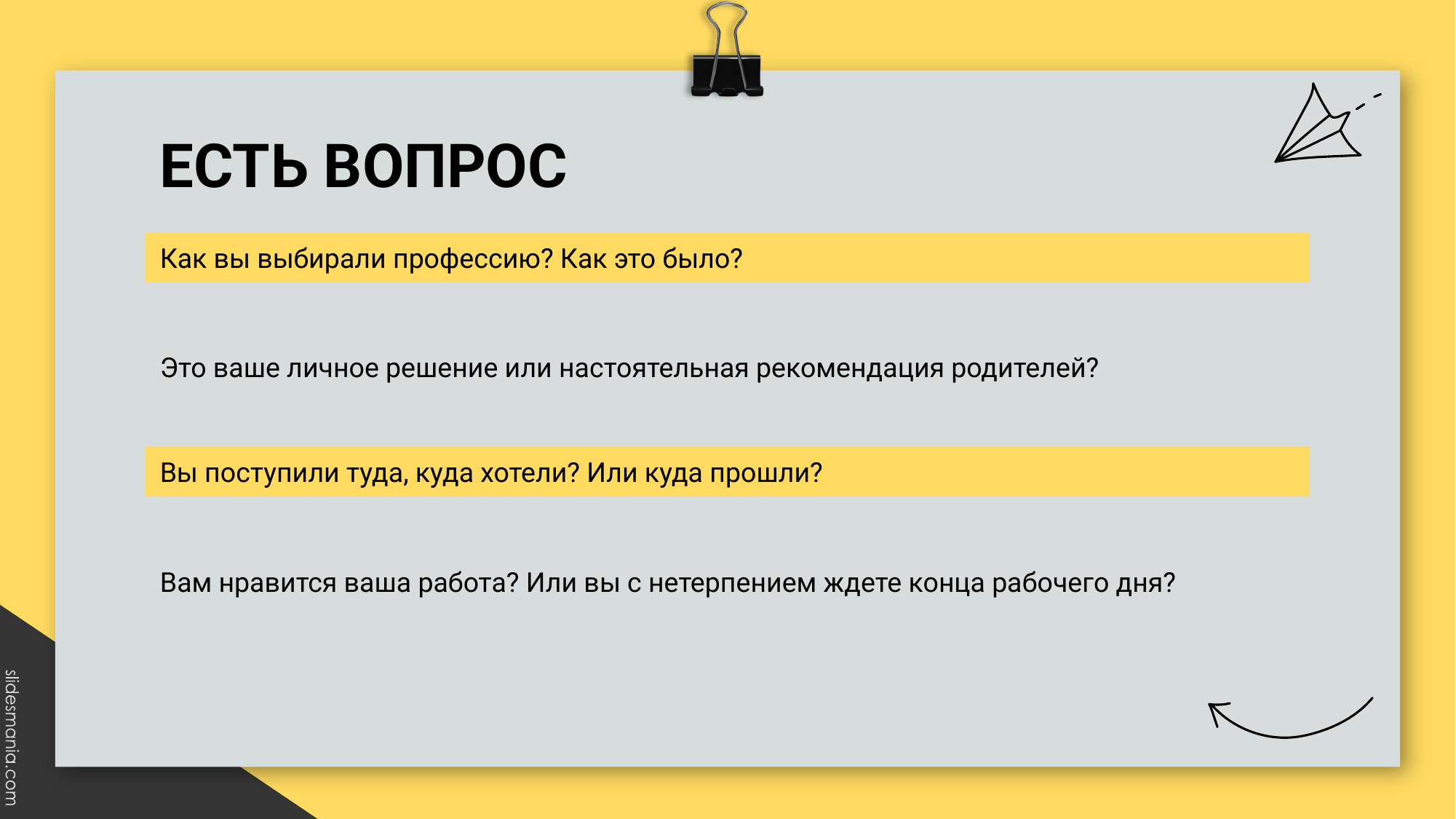

# ЕСТЬ ВОПРОС
Как вы выбирали профессию? Как это было?
Это ваше личное решение или настоятельная рекомендация родителей?
Вы поступили туда, куда хотели? Или куда прошли?
Вам нравится ваша работа? Или вы с нетерпением ждете конца рабочего дня?